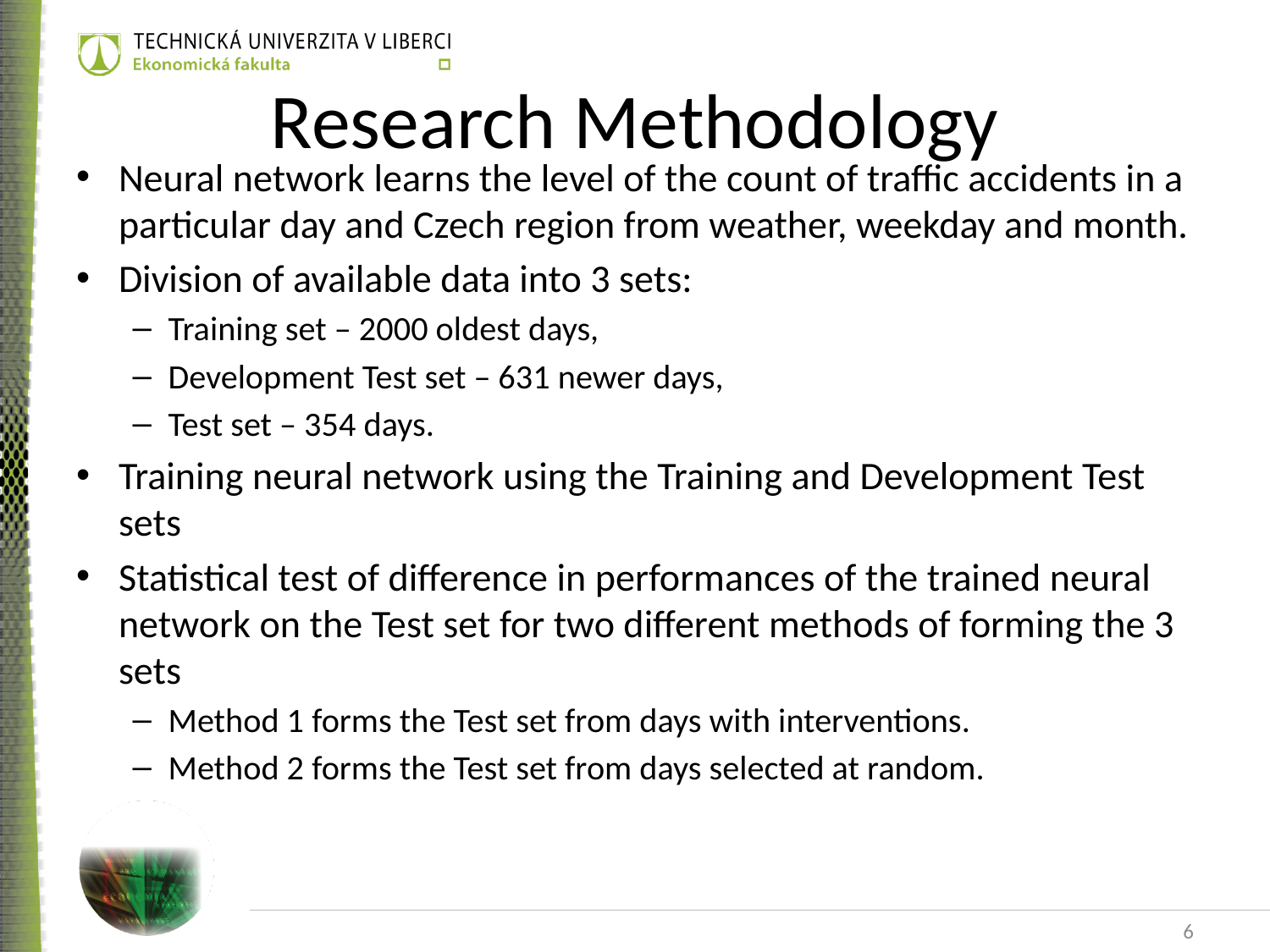

# Research Methodology
Neural network learns the level of the count of traffic accidents in a particular day and Czech region from weather, weekday and month.
Division of available data into 3 sets:
Training set – 2000 oldest days,
Development Test set – 631 newer days,
Test set – 354 days.
Training neural network using the Training and Development Test sets
Statistical test of difference in performances of the trained neural network on the Test set for two different methods of forming the 3 sets
Method 1 forms the Test set from days with interventions.
Method 2 forms the Test set from days selected at random.
6